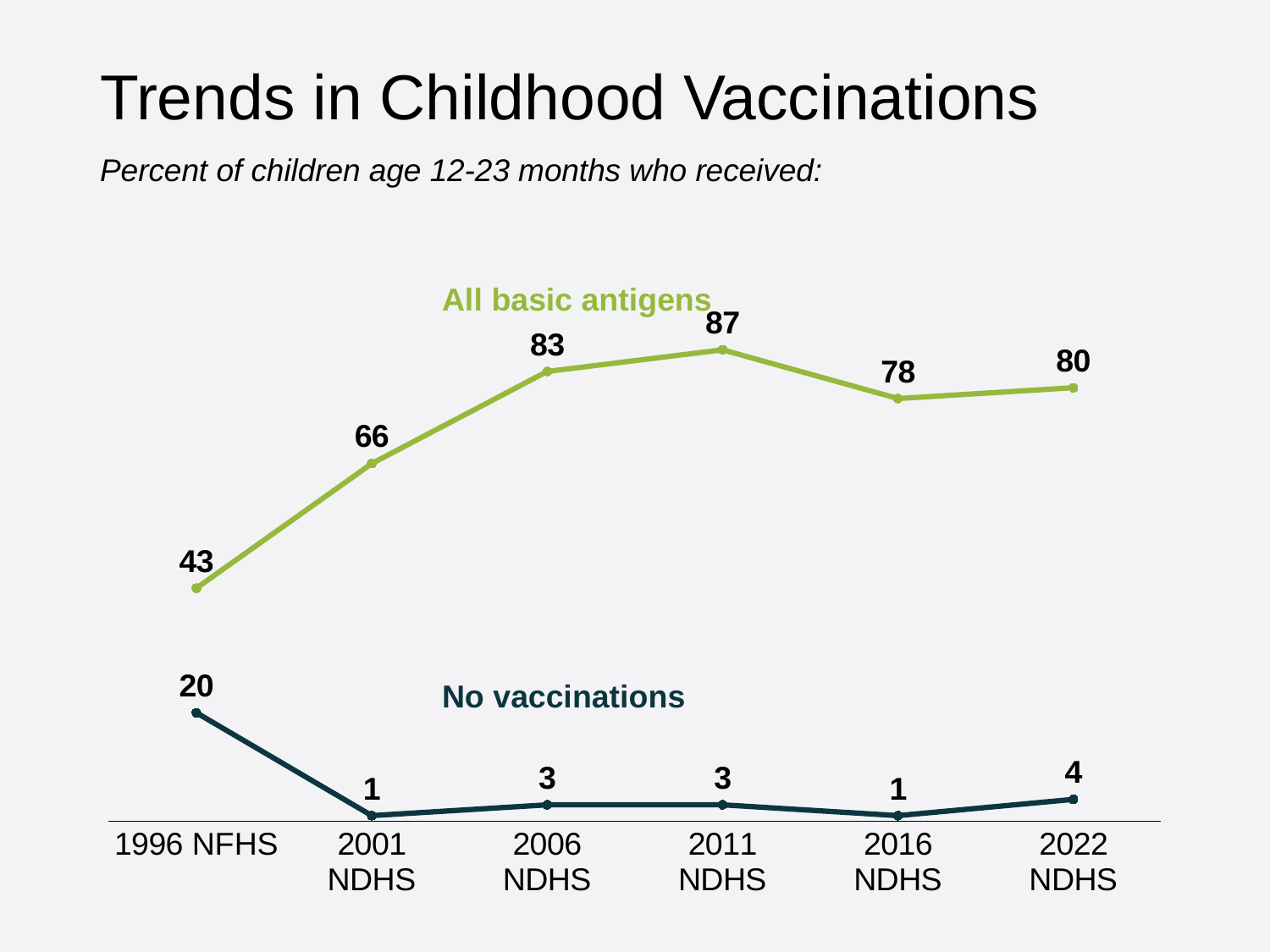

# Trends in Childhood Vaccinations
Percent of children age 12-23 months who received:

### Chart

| Category | All basic antigens | No vaccinations |
|---|---|---|
| 1996 NFHS | 43.0 | 20.0 |
| 2001 NDHS | 66.0 | 1.0 |
| 2006 NDHS | 83.0 | 3.0 |
| 2011 NDHS | 87.0 | 3.0 |
| 2016 NDHS | 78.0 | 1.0 |
| 2022 NDHS | 80.0 | 4.0 |
All basic antigens
No vaccinations